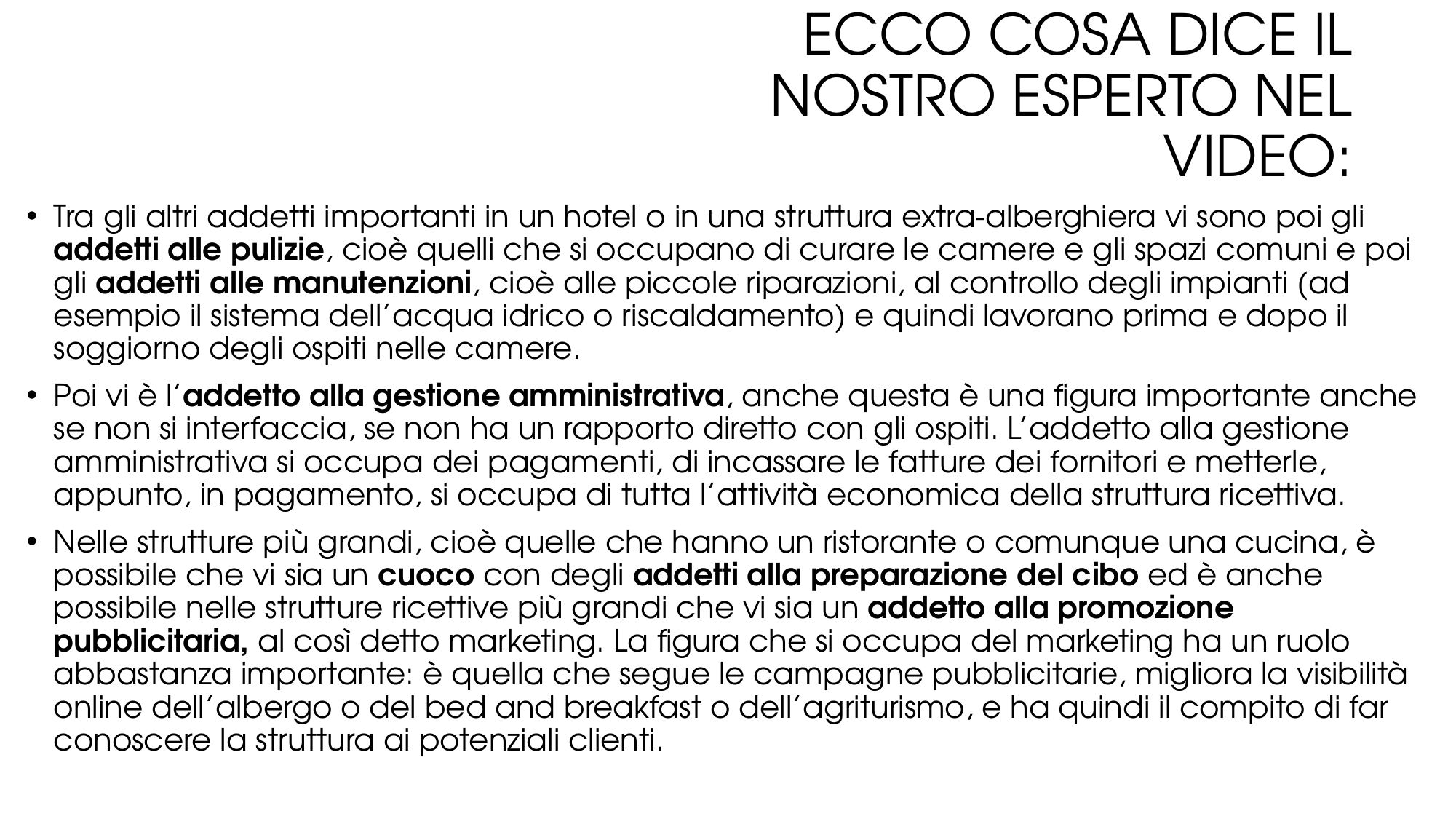

# Ecco cosa dice il nostro esperto nel video:
Tra gli altri addetti importanti in un hotel o in una struttura extra-alberghiera vi sono poi gli addetti alle pulizie, cioè quelli che si occupano di curare le camere e gli spazi comuni e poi gli addetti alle manutenzioni, cioè alle piccole riparazioni, al controllo degli impianti (ad esempio il sistema dell’acqua idrico o riscaldamento) e quindi lavorano prima e dopo il soggiorno degli ospiti nelle camere.
Poi vi è l’addetto alla gestione amministrativa, anche questa è una figura importante anche se non si interfaccia, se non ha un rapporto diretto con gli ospiti. L’addetto alla gestione amministrativa si occupa dei pagamenti, di incassare le fatture dei fornitori e metterle, appunto, in pagamento, si occupa di tutta l’attività economica della struttura ricettiva.
Nelle strutture più grandi, cioè quelle che hanno un ristorante o comunque una cucina, è possibile che vi sia un cuoco con degli addetti alla preparazione del cibo ed è anche possibile nelle strutture ricettive più grandi che vi sia un addetto alla promozione pubblicitaria, al così detto marketing. La figura che si occupa del marketing ha un ruolo abbastanza importante: è quella che segue le campagne pubblicitarie, migliora la visibilità online dell’albergo o del bed and breakfast o dell’agriturismo, e ha quindi il compito di far conoscere la struttura ai potenziali clienti.